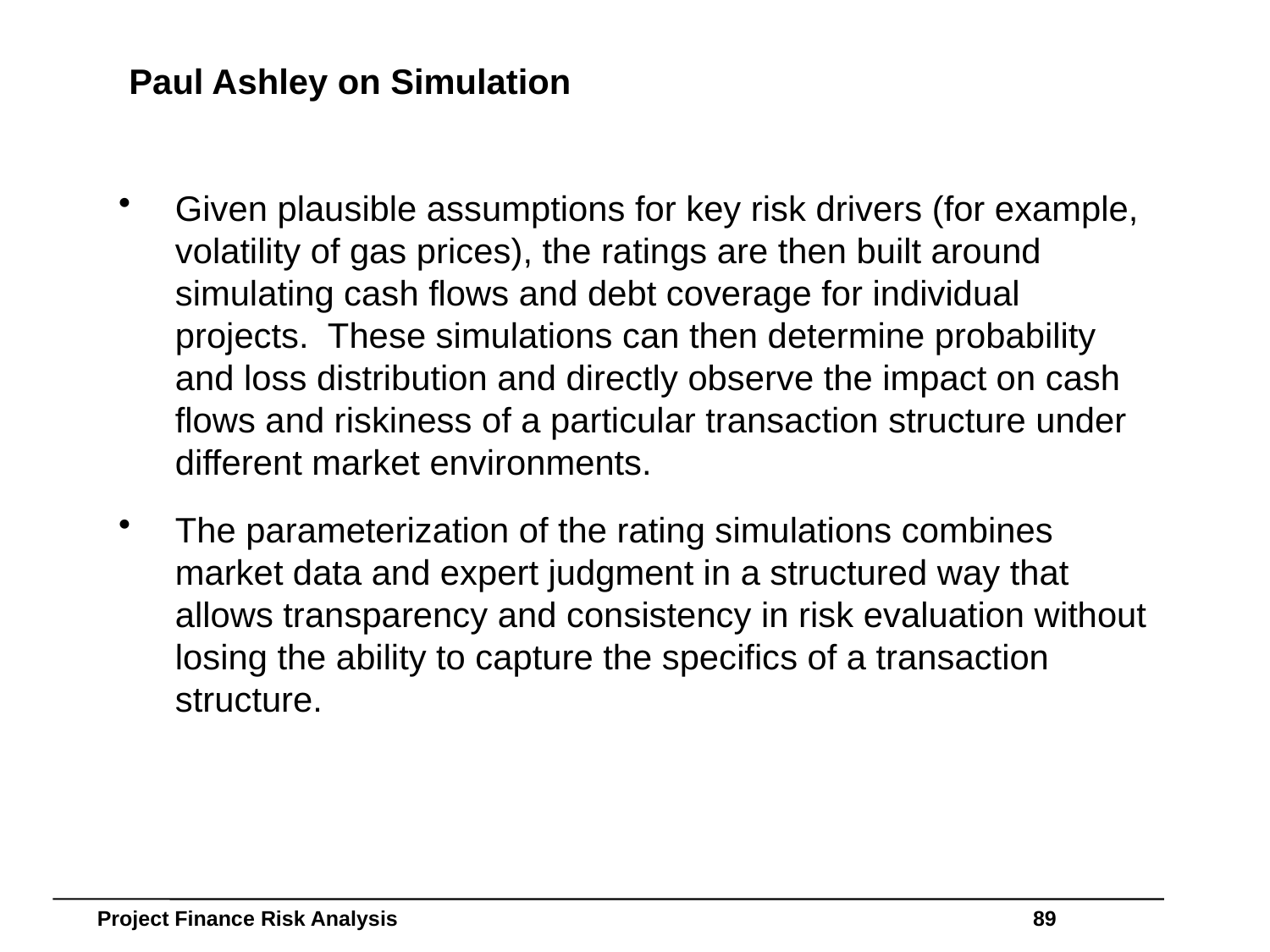

# Paul Ashley on Simulation
Given plausible assumptions for key risk drivers (for example, volatility of gas prices), the ratings are then built around simulating cash flows and debt coverage for individual projects.  These simulations can then determine probability and loss distribution and directly observe the impact on cash flows and riskiness of a particular transaction structure under different market environments.
The parameterization of the rating simulations combines market data and expert judgment in a structured way that allows transparency and consistency in risk evaluation without losing the ability to capture the specifics of a transaction structure.